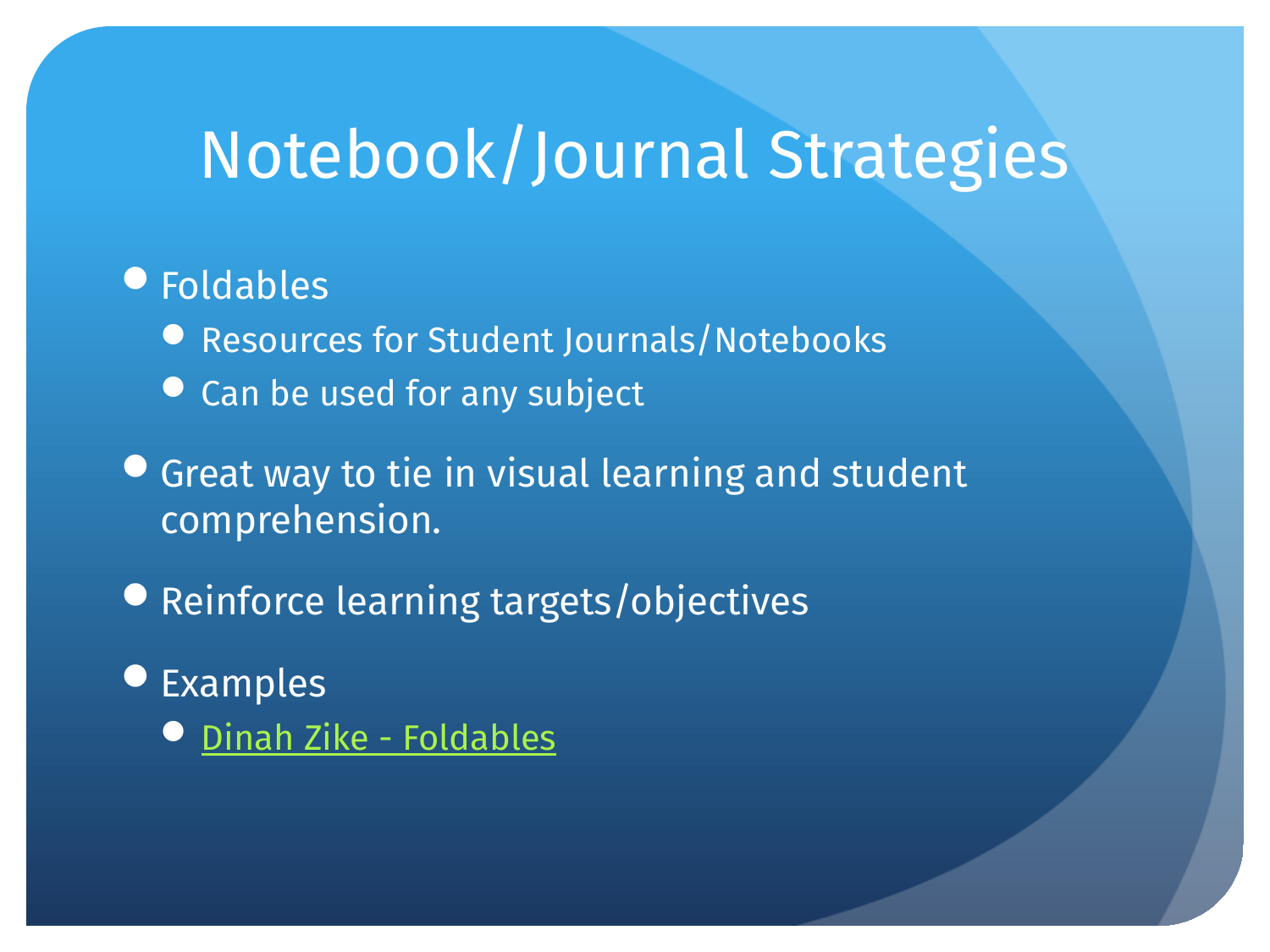

# Notebook/Journal Strategies
Foldables
Resources for Student Journals/Notebooks
Can be used for any subject
Great way to tie in visual learning and student comprehension.
Reinforce learning targets/objectives
Examples
Dinah Zike - Foldables